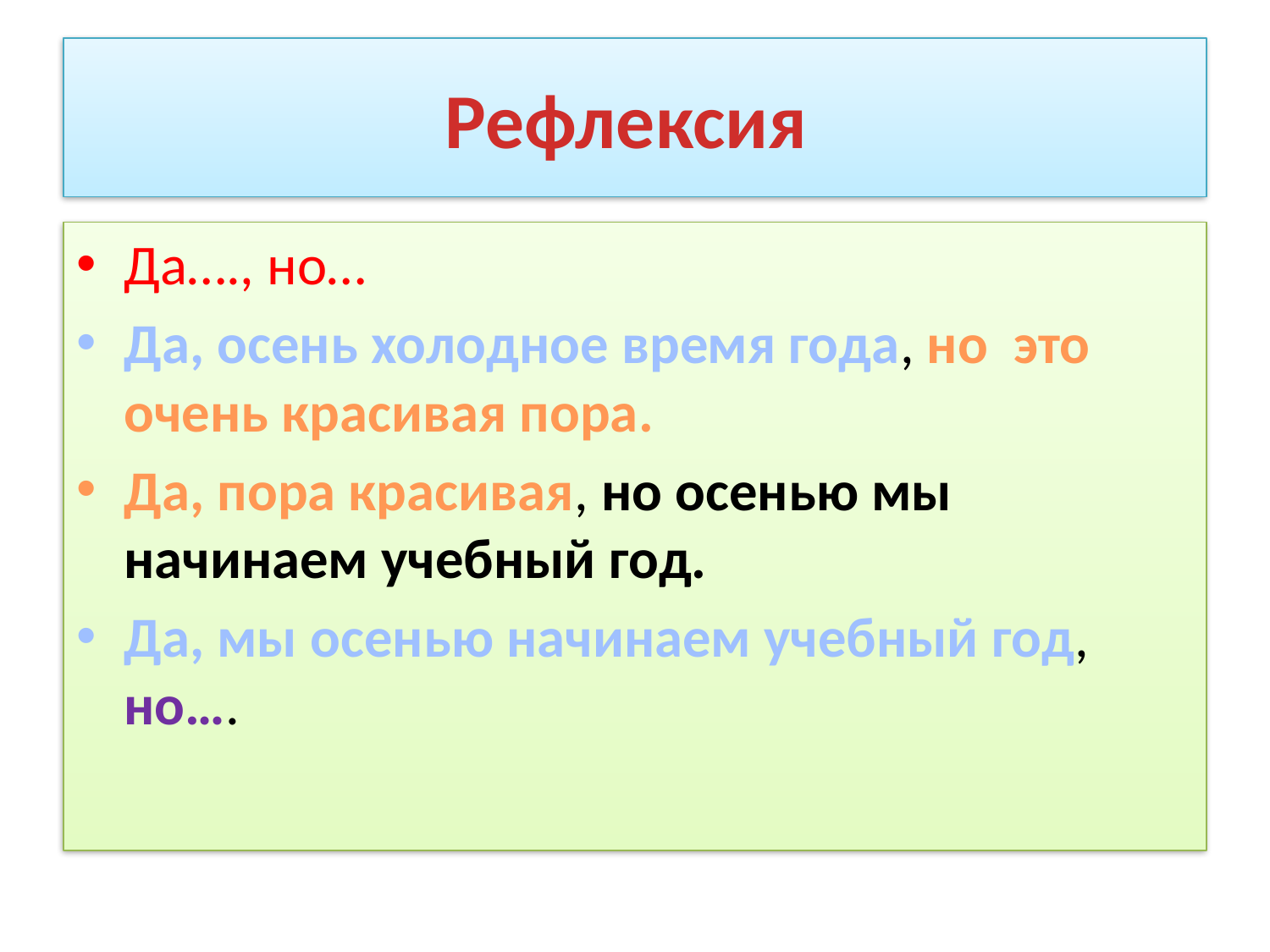

# Рефлексия
Да…., но…
Да, осень холодное время года, но  это очень красивая пора.
Да, пора красивая, но осенью мы начинаем учебный год.
Да, мы осенью начинаем учебный год, но….